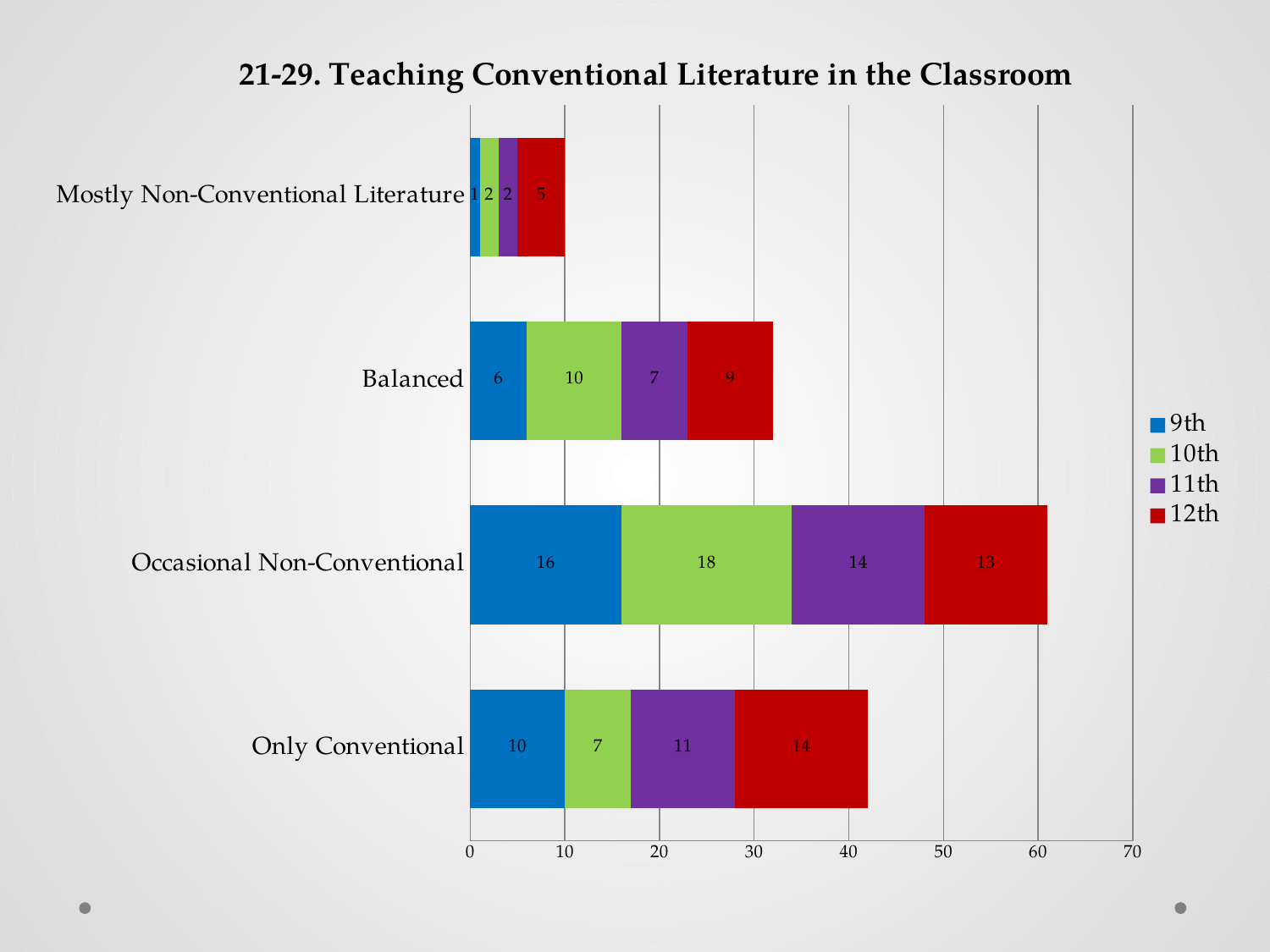

### Chart: 21-29. Teaching Conventional Literature in the Classroom

| Category | 9th | 10th | 11th | 12th |
|---|---|---|---|---|
| Only Conventional | 10.0 | 7.0 | 11.0 | 14.0 |
| Occasional Non-Conventional | 16.0 | 18.0 | 14.0 | 13.0 |
| Balanced | 6.0 | 10.0 | 7.0 | 9.0 |
| Mostly Non-Conventional Literature | 1.0 | 2.0 | 2.0 | 5.0 |